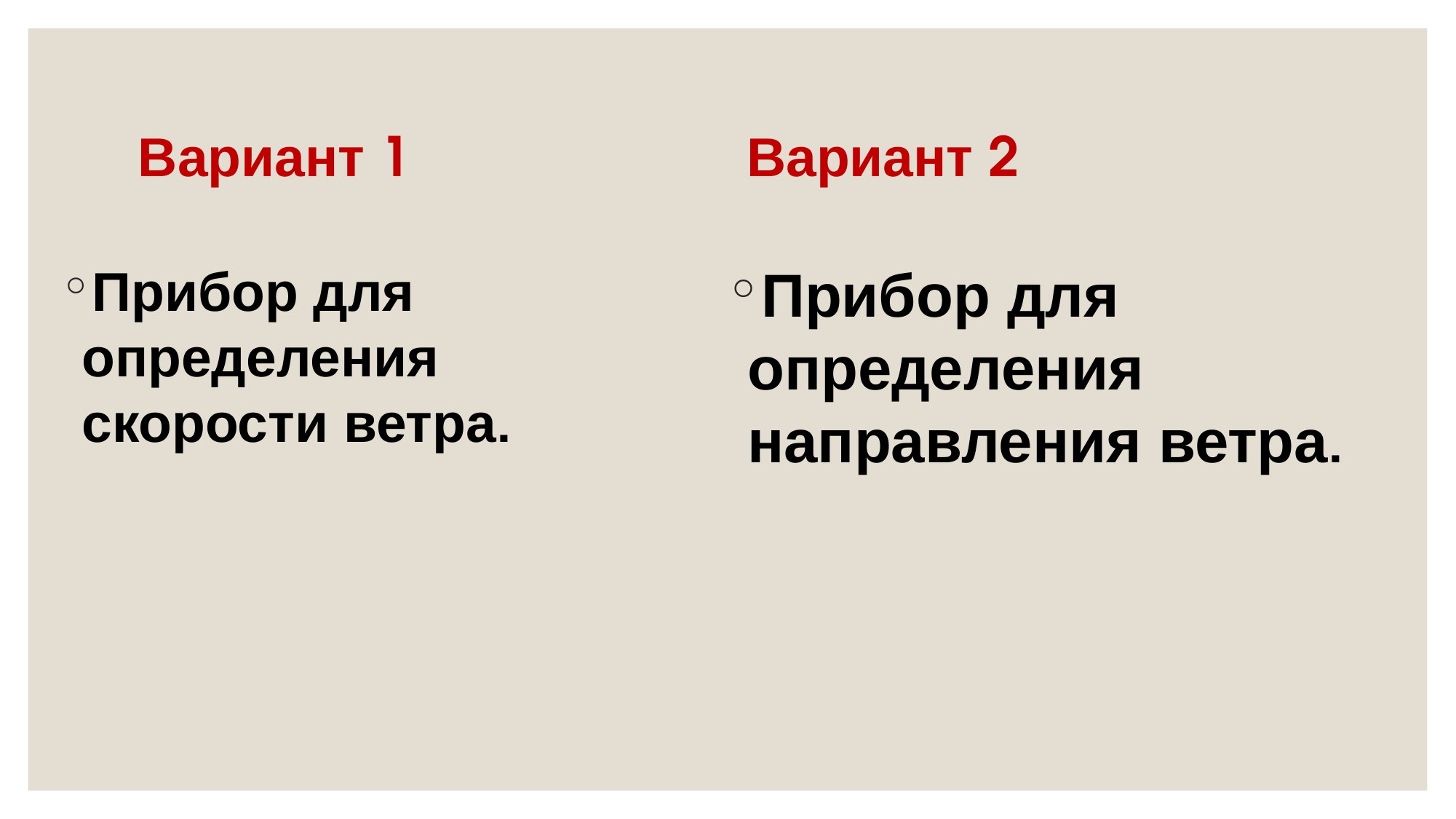

# Вариант 1                      Вариант 2
Прибор для определения скорости ветра.
Прибор для определения направления ветра.